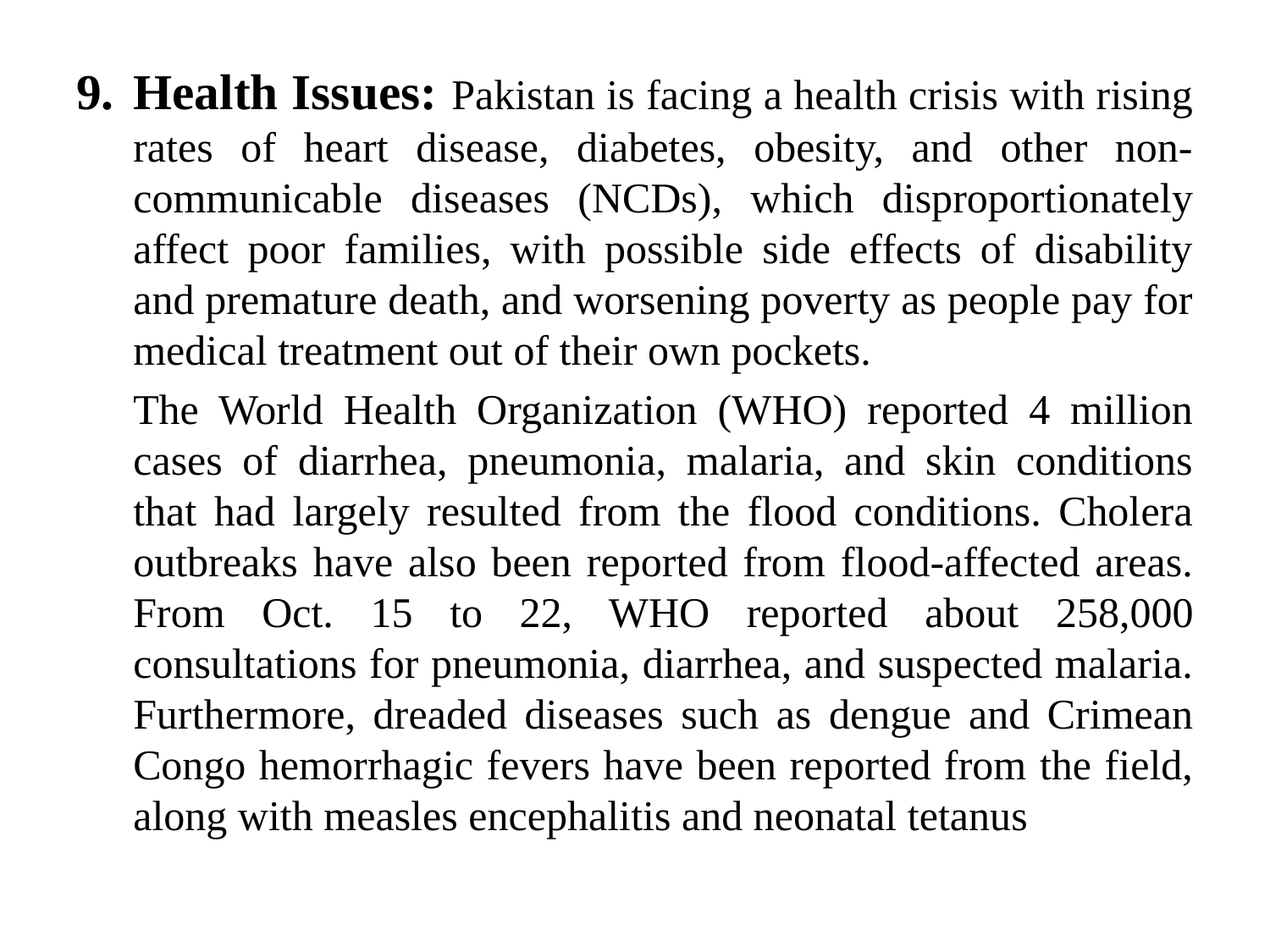

Health Issues: Pakistan is facing a health crisis with rising rates of heart disease, diabetes, obesity, and other non-communicable diseases (NCDs), which disproportionately affect poor families, with possible side effects of disability and premature death, and worsening poverty as people pay for medical treatment out of their own pockets.
	The World Health Organization (WHO) reported 4 million cases of diarrhea, pneumonia, malaria, and skin conditions that had largely resulted from the flood conditions. Cholera outbreaks have also been reported from flood-affected areas. From Oct. 15 to 22, WHO reported about 258,000 consultations for pneumonia, diarrhea, and suspected malaria. Furthermore, dreaded diseases such as dengue and Crimean Congo hemorrhagic fevers have been reported from the field, along with measles encephalitis and neonatal tetanus